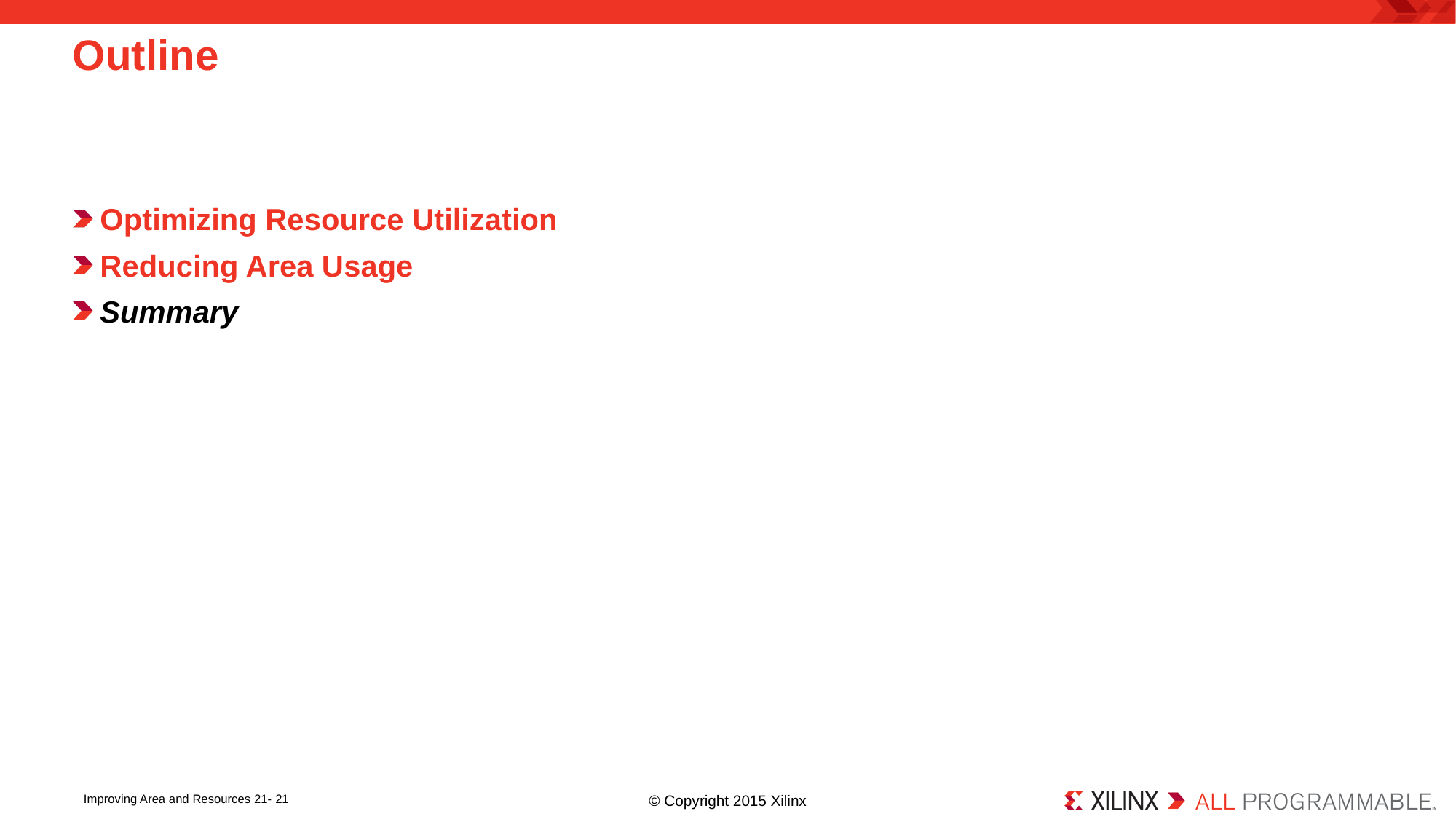

# Outline
Optimizing Resource Utilization
Reducing Area Usage
Summary
Improving Area and Resources 21- 21
© Copyright 2015 Xilinx